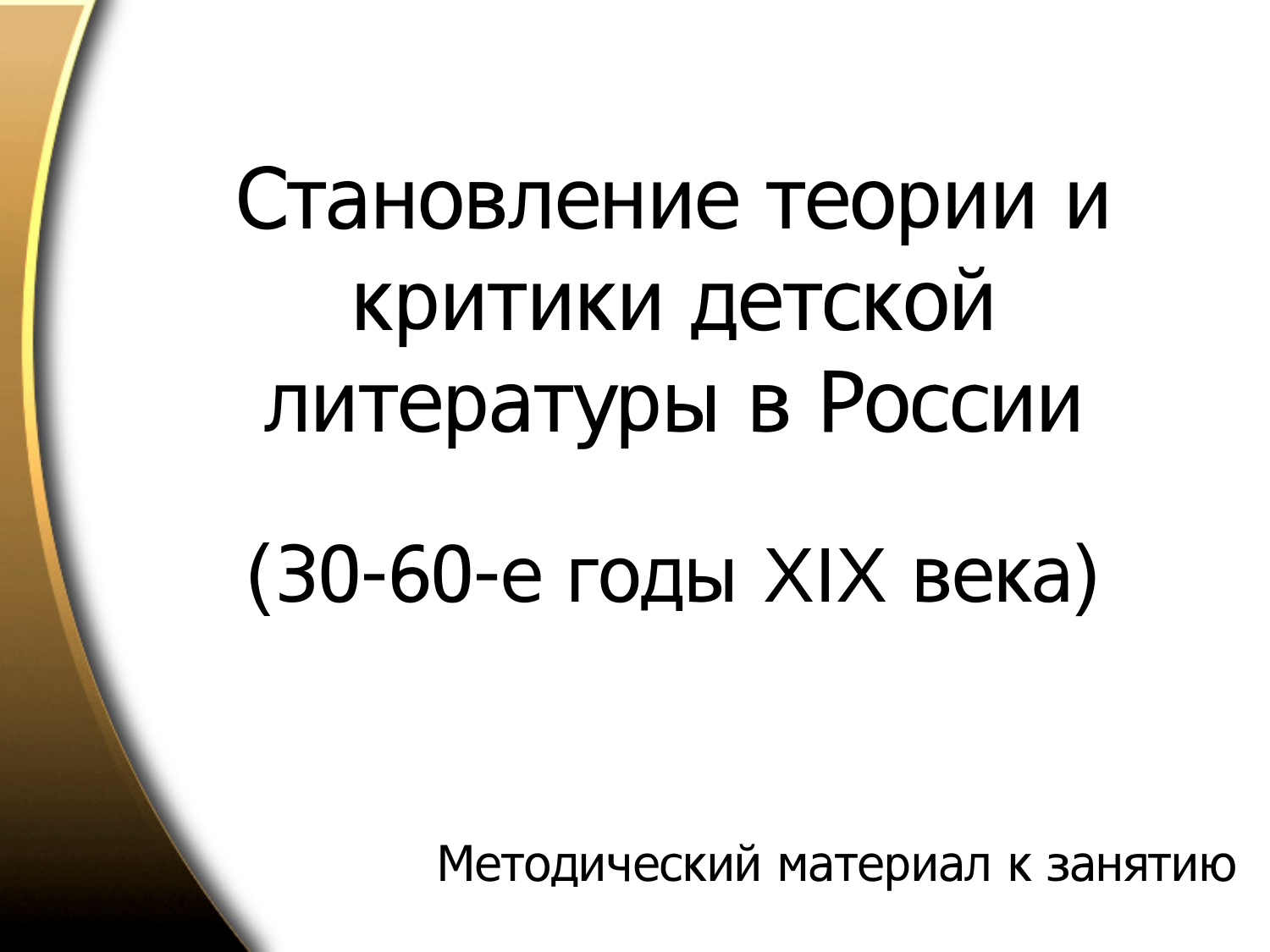

# Становление теории и критики детской литературы в России (30-60-е годы XIX века)
Методический материал к занятию